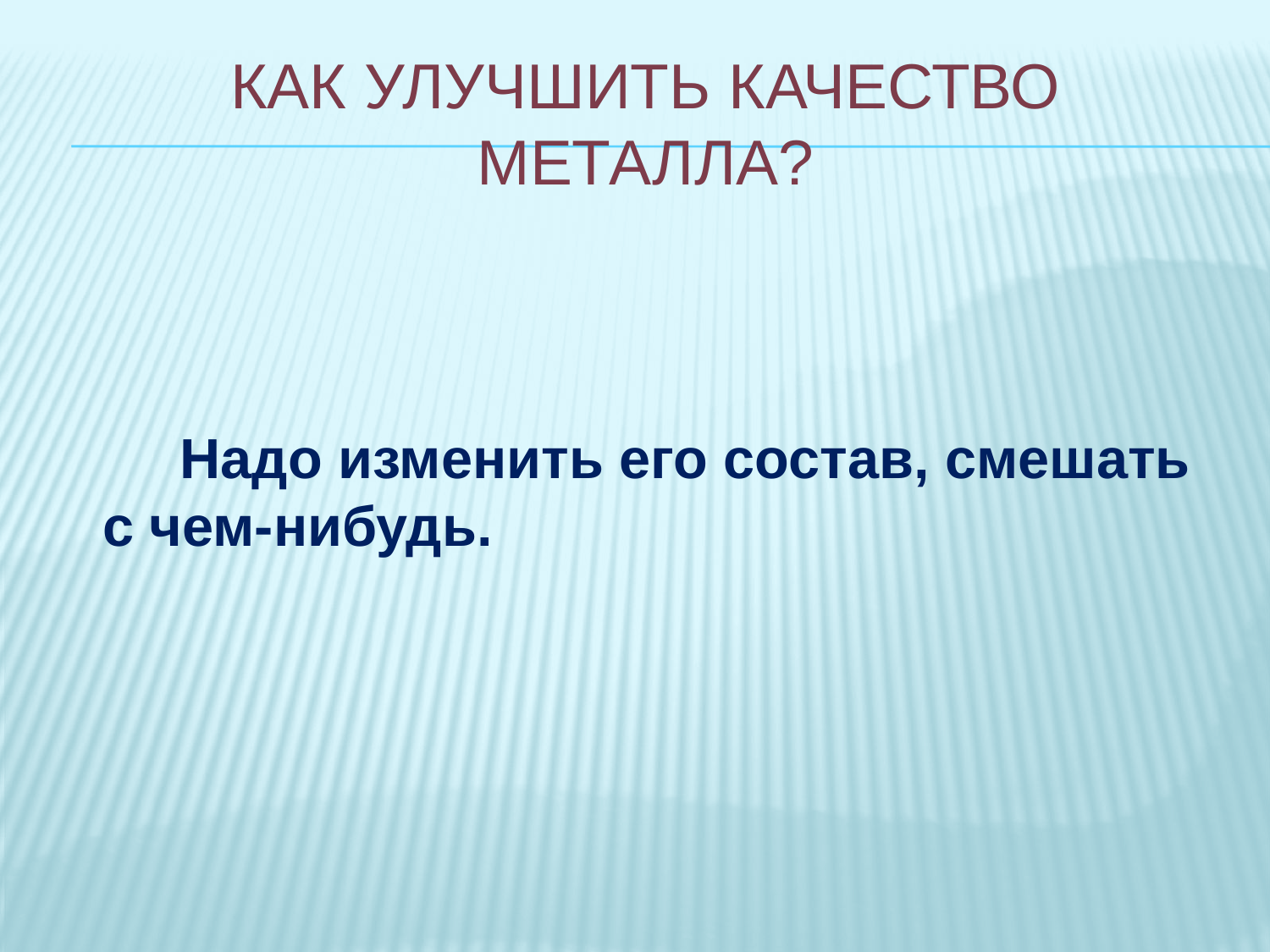

# Как улучшить качество металла?
        Надо изменить его состав, смешать с чем-нибудь.